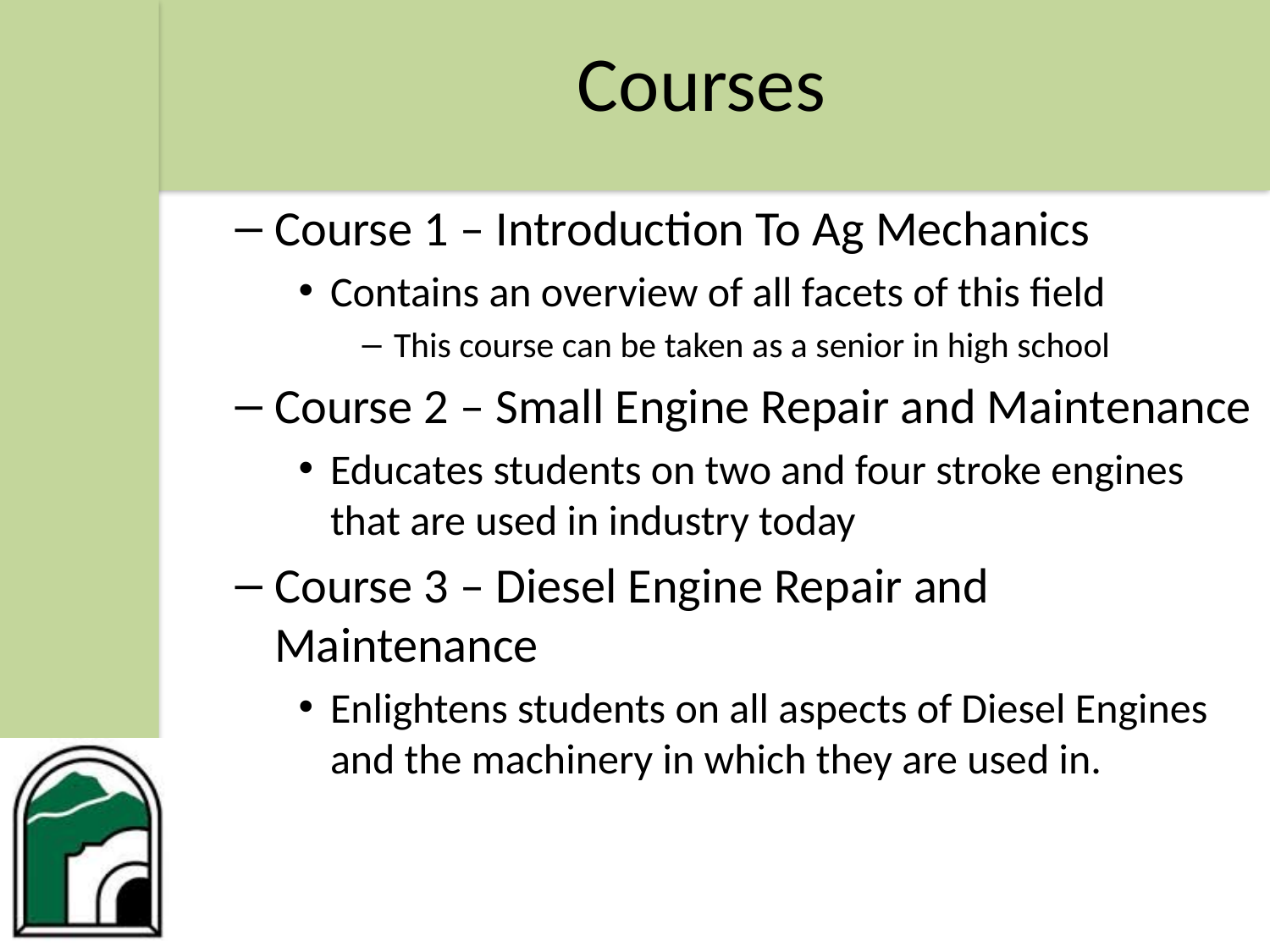

# Courses
Course 1 – Introduction To Ag Mechanics
Contains an overview of all facets of this field
This course can be taken as a senior in high school
Course 2 – Small Engine Repair and Maintenance
Educates students on two and four stroke engines that are used in industry today
Course 3 – Diesel Engine Repair and Maintenance
Enlightens students on all aspects of Diesel Engines and the machinery in which they are used in.